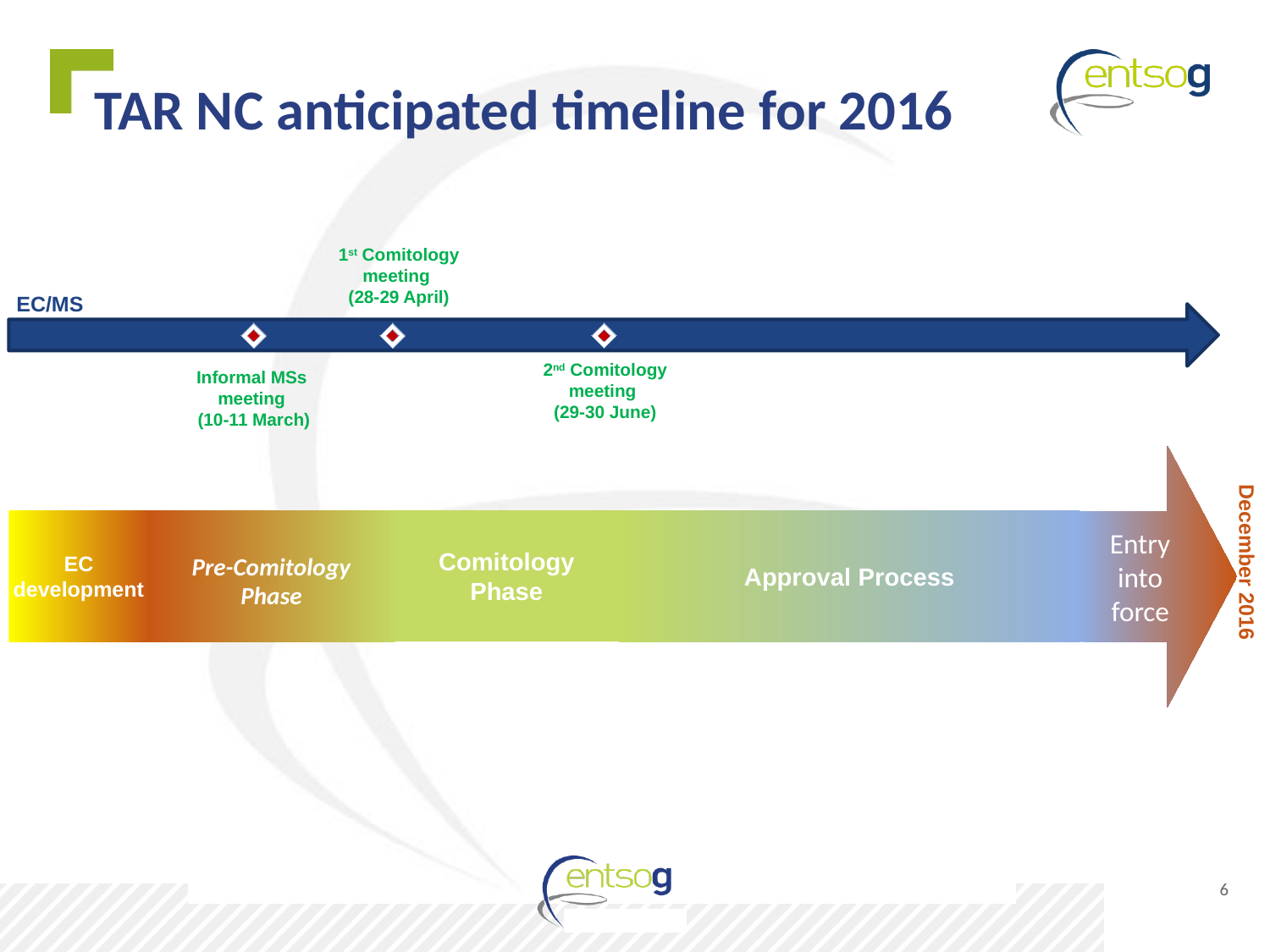

# TAR NC anticipated timeline for 2016
1st Comitology meeting
(28-29 April)
EC/MS

2nd Comitology meeting
(29-30 June)
Informal MSs
meeting
(10-11 March)
Entry into force
Approval Process
EC development

Pre-Comitology
Phase

Comitology
Phase
December 2016
6